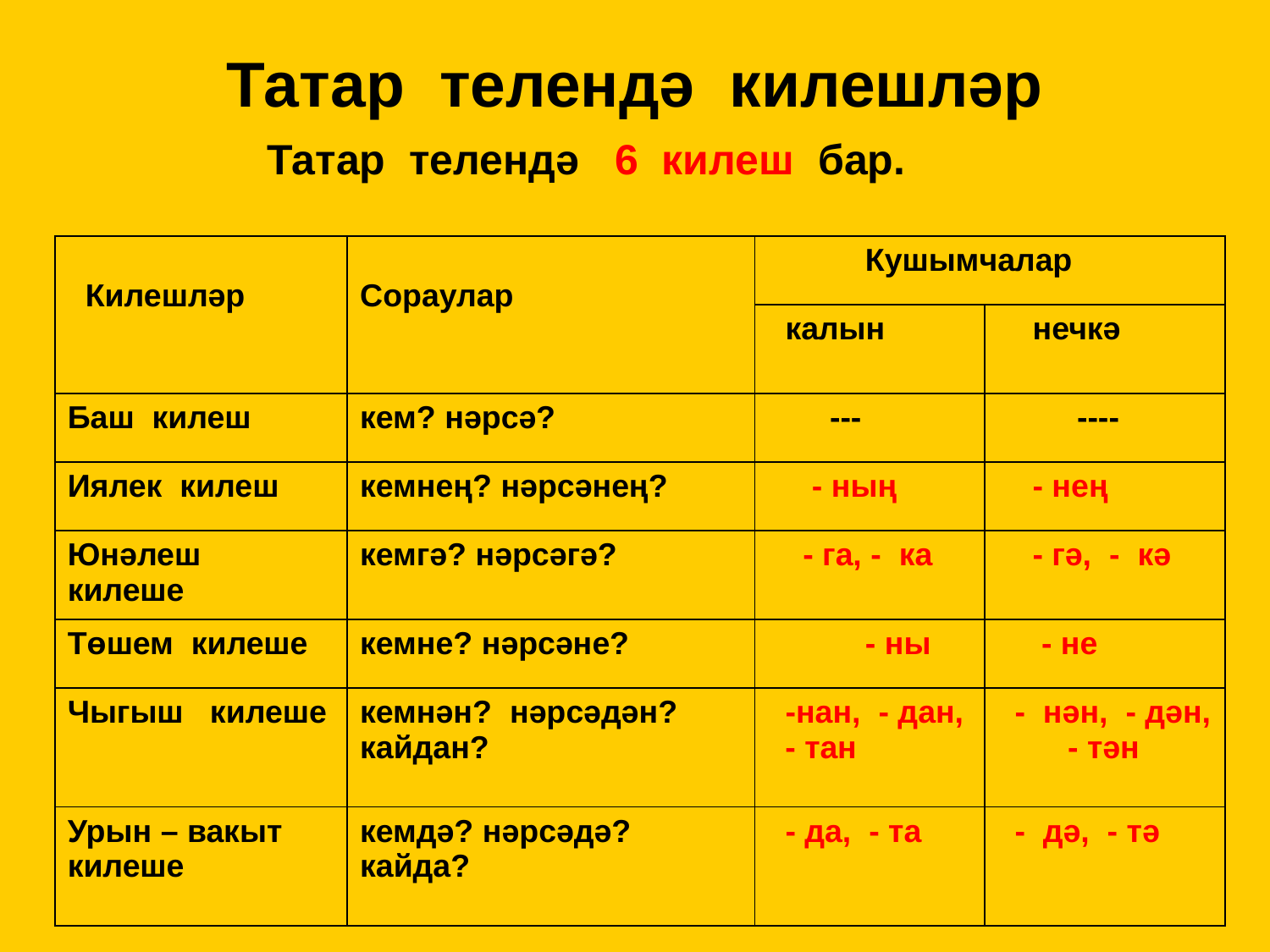

# Татар  телендә  килешләр
Татар  телендә   6  килеш  бар.
| Килешләр | Сораулар | Кушымчалар |  |
| --- | --- | --- | --- |
|  |  | калын | нечкә |
| Баш килеш | кем? нәрсә? | --- | ---- |
| Иялек килеш | кемнең? нәрсәнең? | - ның | - нең |
| Юнәлеш килеше | кемгә? нәрсәгә? | - га, - ка | - гә, - кә |
| Төшем килеше | кемне? нәрсәне? | - ны | - не |
| Чыгыш килеше | кемнән? нәрсәдән? кайдан? | -нан, - дан, - тан | - нән, - дән, - тән |
| Урын – вакыт килеше | кемдә? нәрсәдә? кайда? | - да, - та | - дә, - тә |